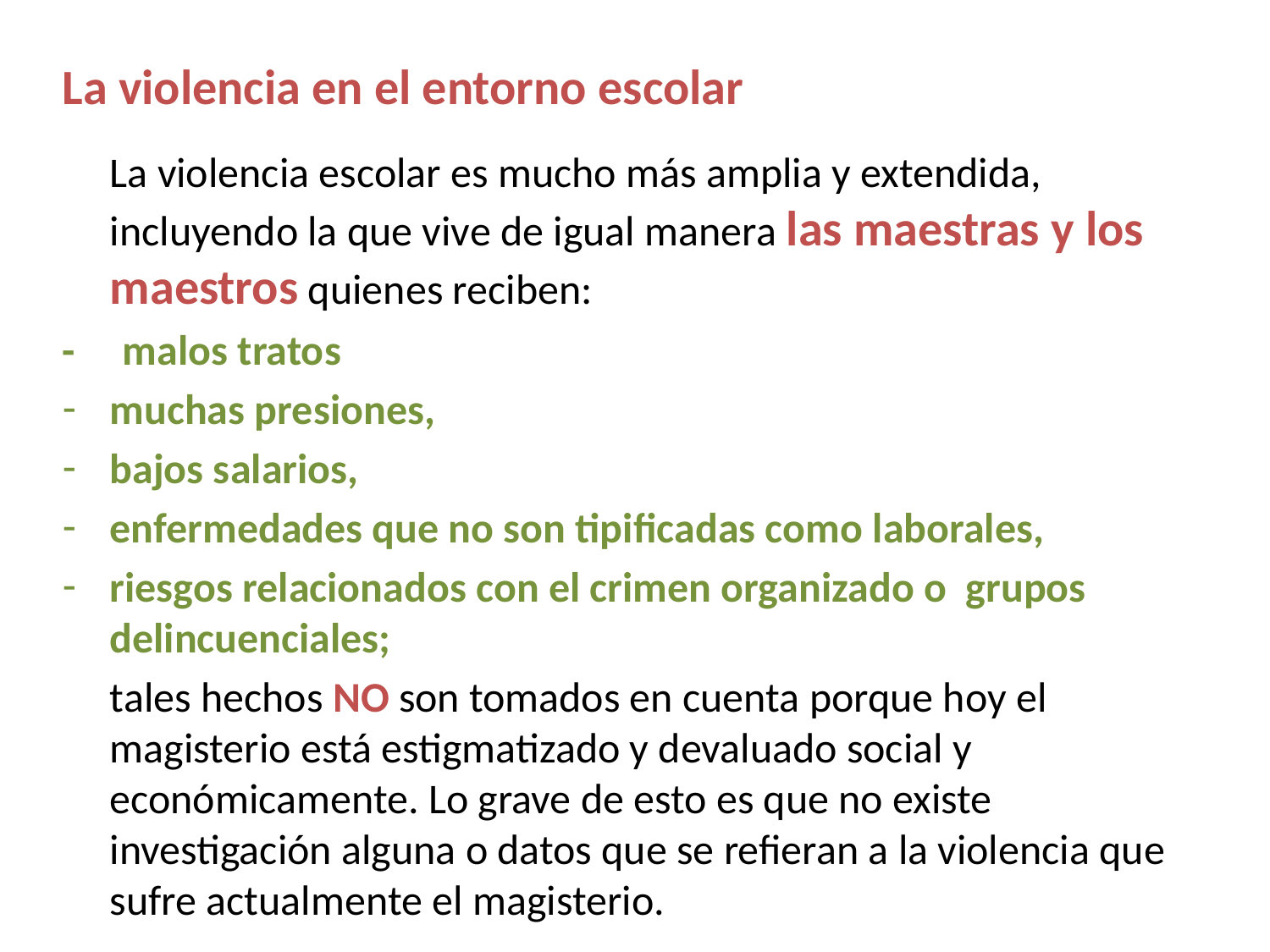

# La violencia en el entorno escolar
     La violencia escolar es mucho más amplia y extendida, incluyendo la que vive de igual manera las maestras y los maestros quienes reciben:
-     malos tratos
muchas presiones,
bajos salarios,
enfermedades que no son tipificadas como laborales,
riesgos relacionados con el crimen organizado o  grupos delincuenciales;
     tales hechos NO son tomados en cuenta porque hoy el magisterio está estigmatizado y devaluado social y económicamente. Lo grave de esto es que no existe investigación alguna o datos que se refieran a la violencia que sufre actualmente el magisterio.